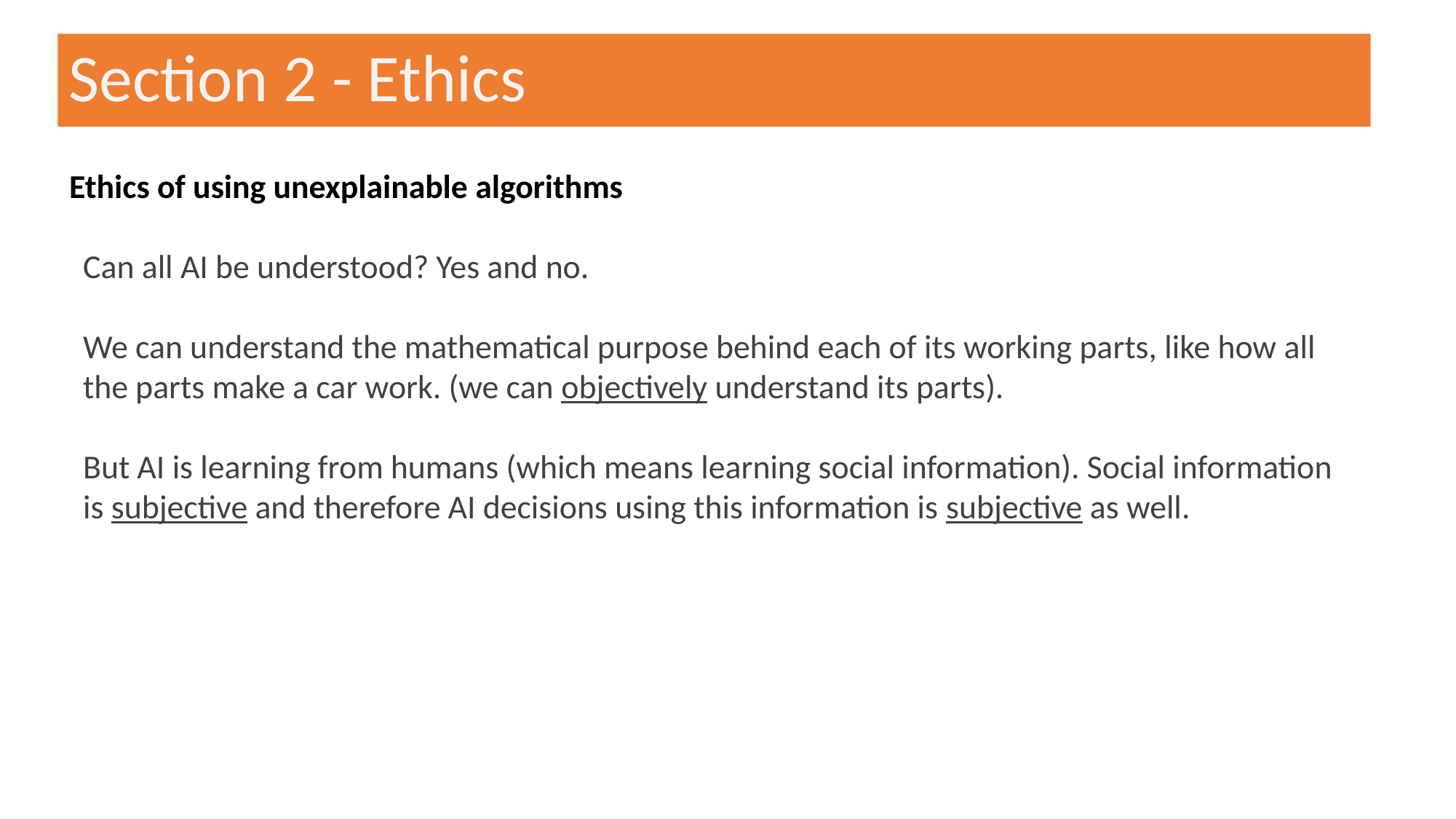

Section 2 - Ethics
Ethics of using unexplainable algorithms

Can all AI be understood? Yes and no.

We can understand the mathematical purpose behind each of its working parts, like how all the parts make a car work. (we can objectively understand its parts).

But AI is learning from humans (which means learning social information). Social information is subjective and therefore AI decisions using this information is subjective as well.